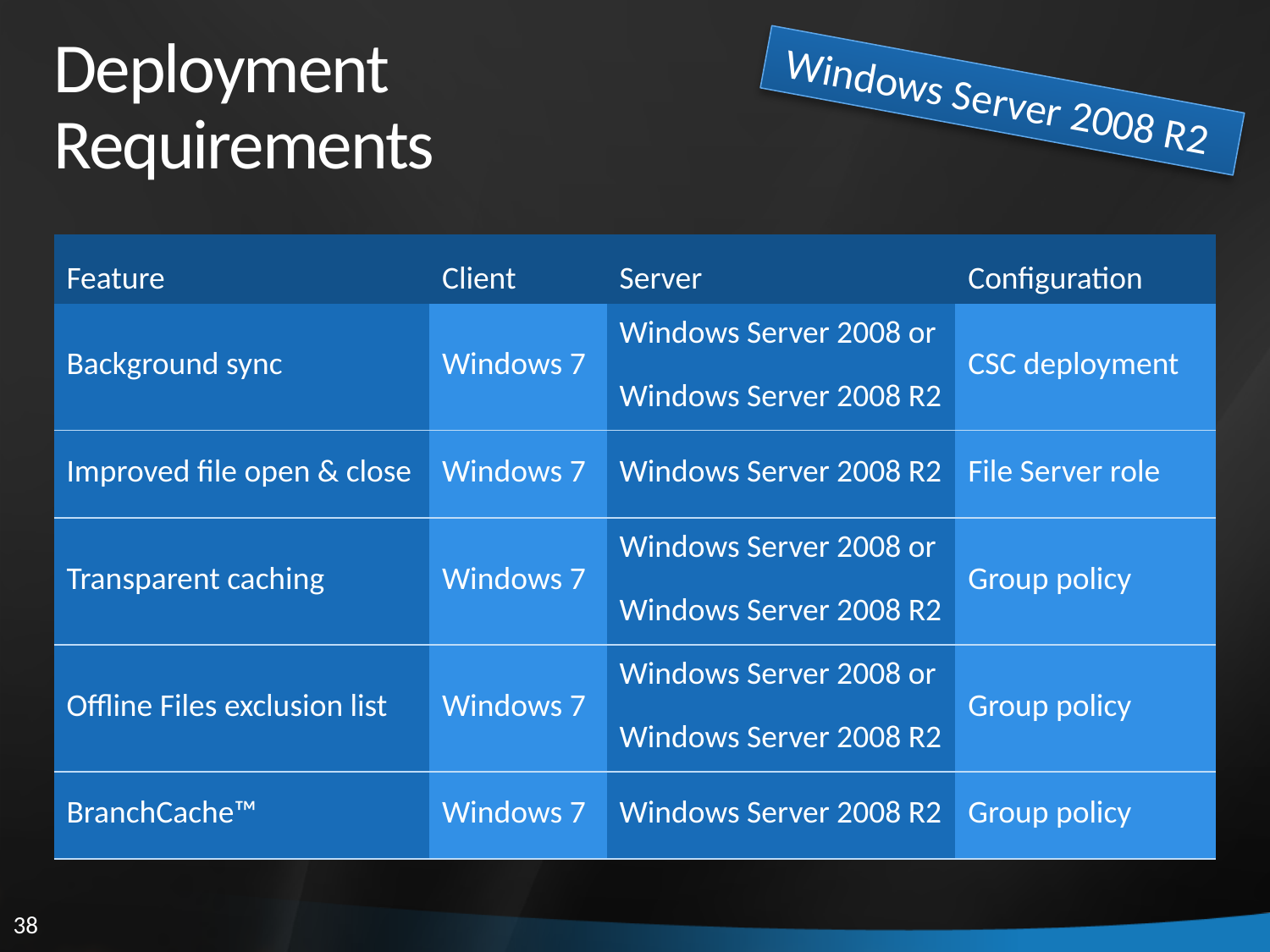

# Deployment Requirements
Windows Server 2008 R2
| Feature | Client | Server | Configuration |
| --- | --- | --- | --- |
| Background sync | Windows 7 | Windows Server 2008 or Windows Server 2008 R2 | CSC deployment |
| Improved file open & close | Windows 7 | Windows Server 2008 R2 | File Server role |
| Transparent caching | Windows 7 | Windows Server 2008 or Windows Server 2008 R2 | Group policy |
| Offline Files exclusion list | Windows 7 | Windows Server 2008 or Windows Server 2008 R2 | Group policy |
| BranchCache™ | Windows 7 | Windows Server 2008 R2 | Group policy |